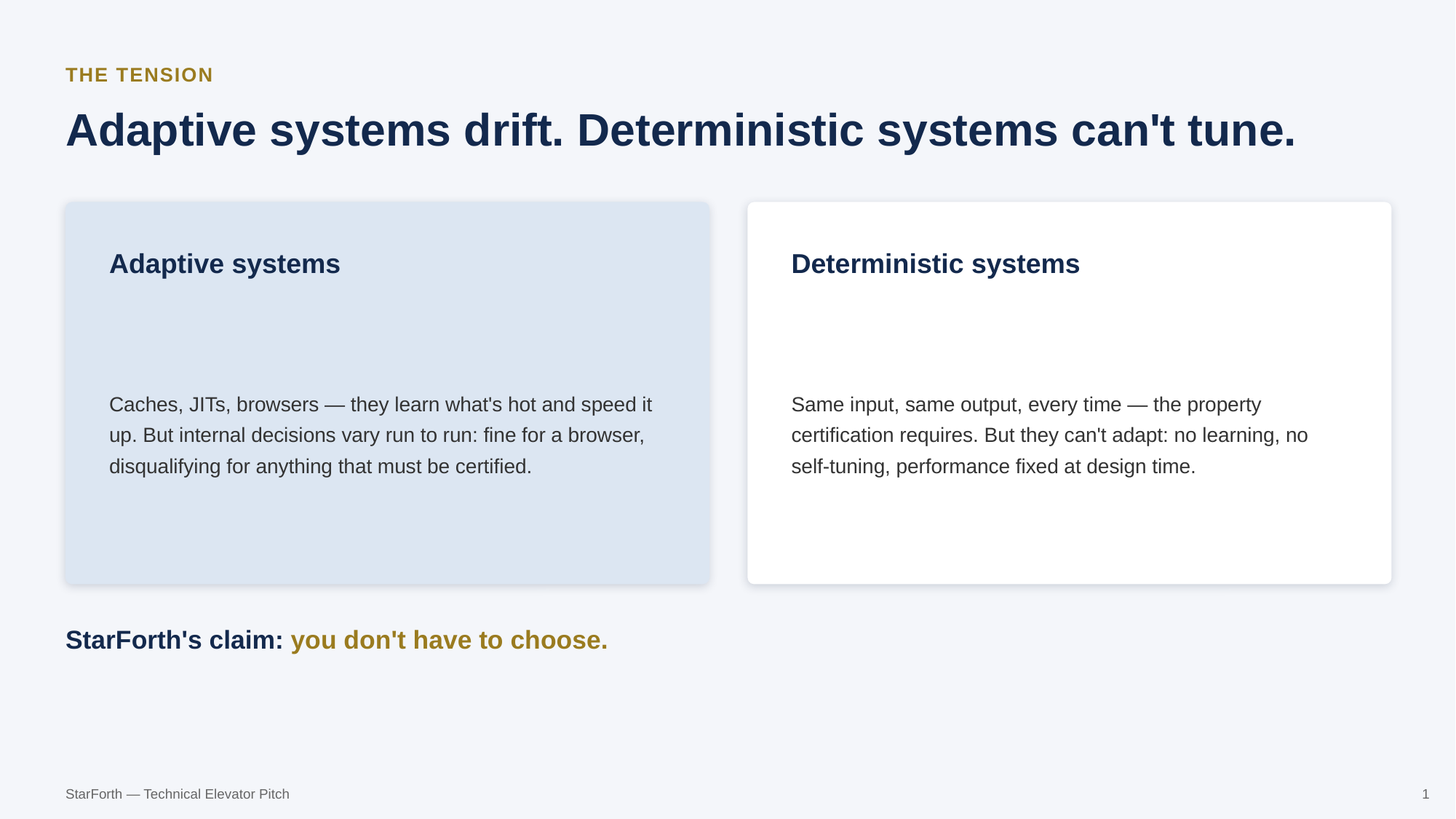

THE TENSION
Adaptive systems drift. Deterministic systems can't tune.

Adaptive systems
Deterministic systems
Caches, JITs, browsers — they learn what's hot and speed it up. But internal decisions vary run to run: fine for a browser, disqualifying for anything that must be certified.
Same input, same output, every time — the property certification requires. But they can't adapt: no learning, no self-tuning, performance fixed at design time.
StarForth's claim: you don't have to choose.
StarForth — Technical Elevator Pitch
1